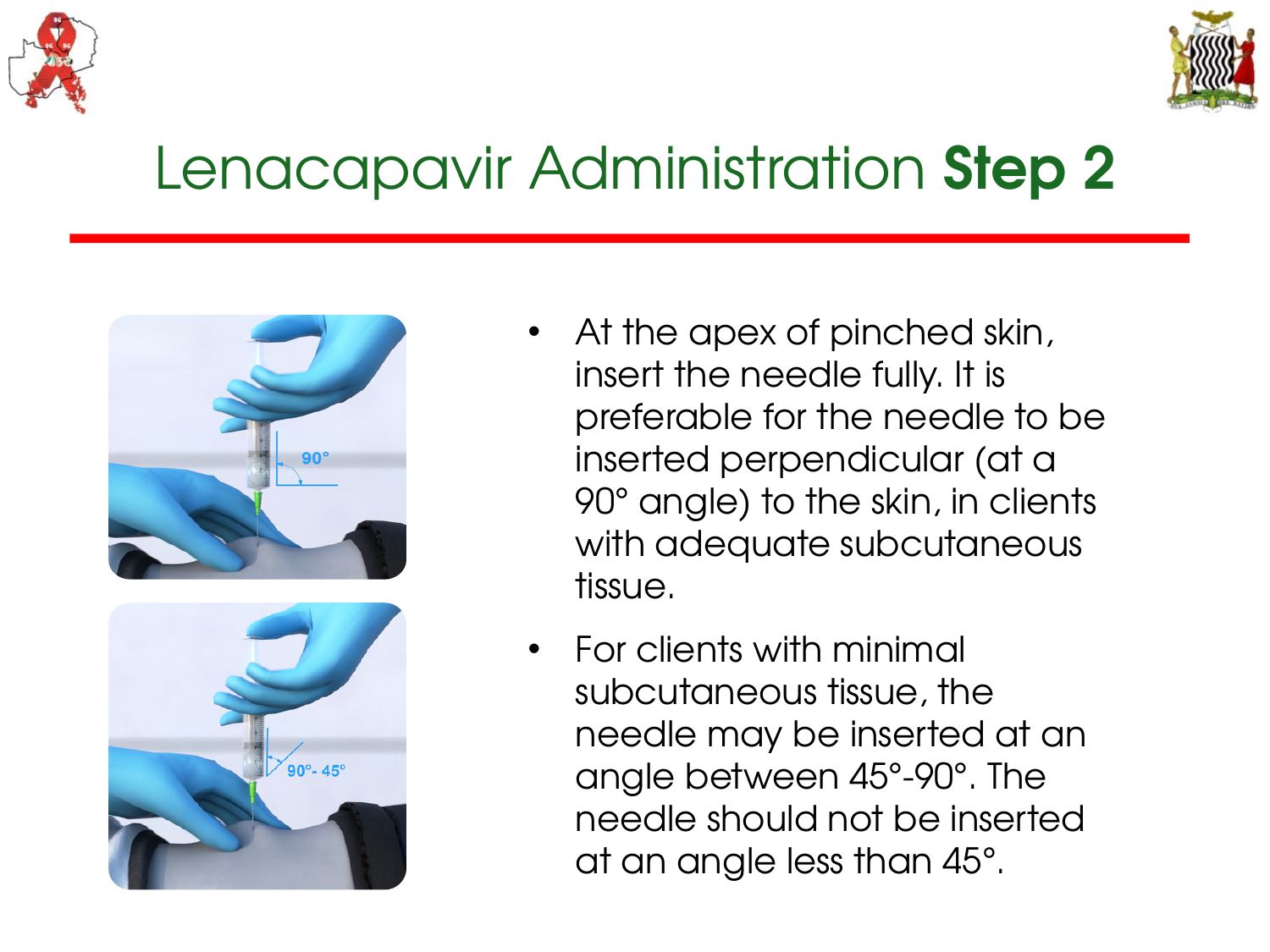

# Lenacapavir Administration Step 2
At the apex of pinched skin, insert the needle fully. It is preferable for the needle to be inserted perpendicular (at a 90° angle) to the skin, in clients with adequate subcutaneous tissue.
For clients with minimal subcutaneous tissue, the needle may be inserted at an angle between 45°-90°. The needle should not be inserted at an angle less than 45°.